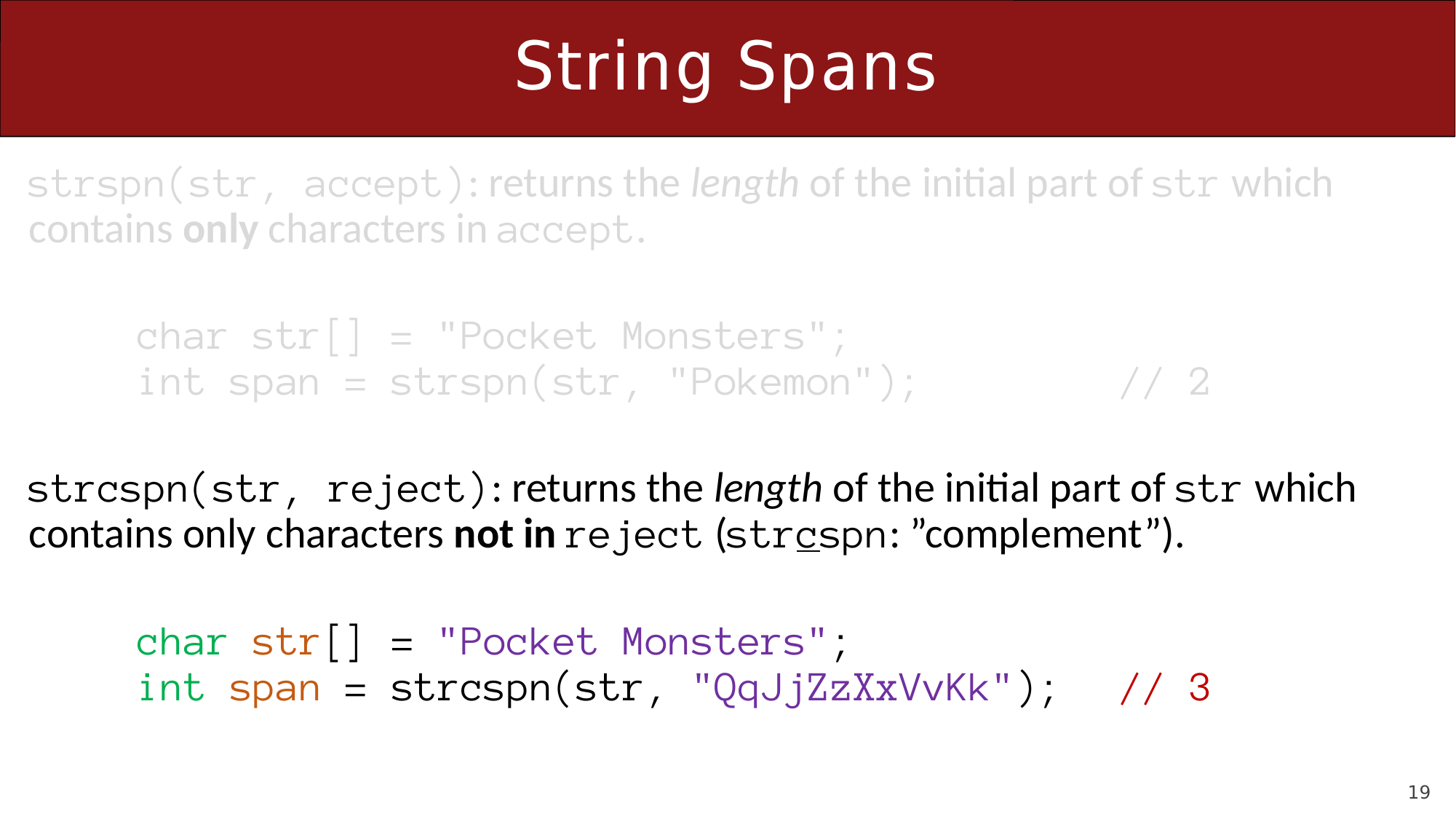

# String Spans
strspn(str, accept): returns the length of the initial part of str which contains only characters in accept.

	char str[] = "Pocket Monsters";
	int span = strspn(str, "Pokemon");		// 2

strcspn(str, reject): returns the length of the initial part of str which contains only characters not in reject (strcspn: ”complement”).

	char str[] = "Pocket Monsters";
	int span = strcspn(str, "QqJjZzXxVvKk");	// 3